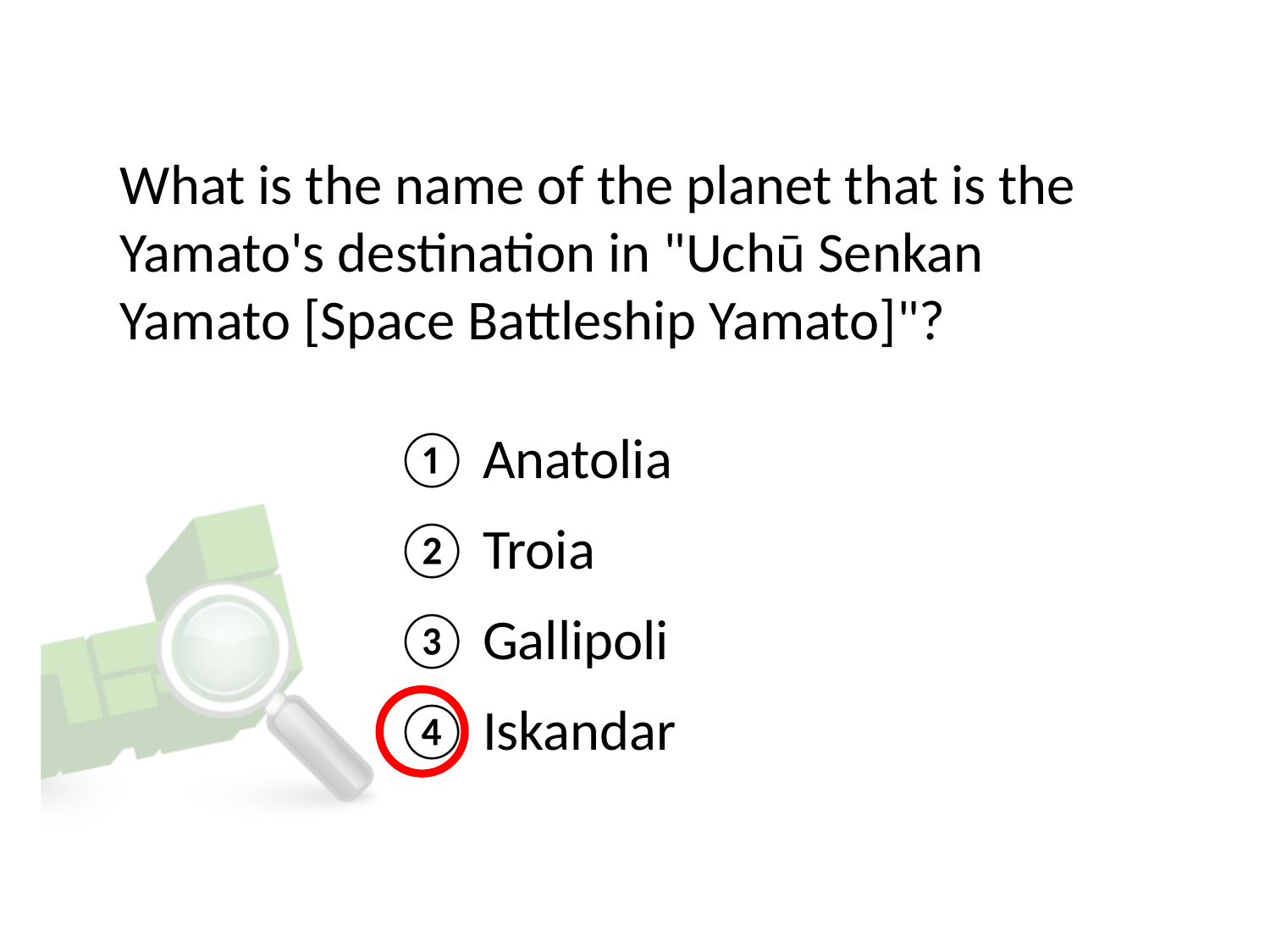

# What is the name of the planet that is the Yamato's destination in "Uchū Senkan Yamato [Space Battleship Yamato]"?
① Anatolia
② Troia
③ Gallipoli
④ Iskandar